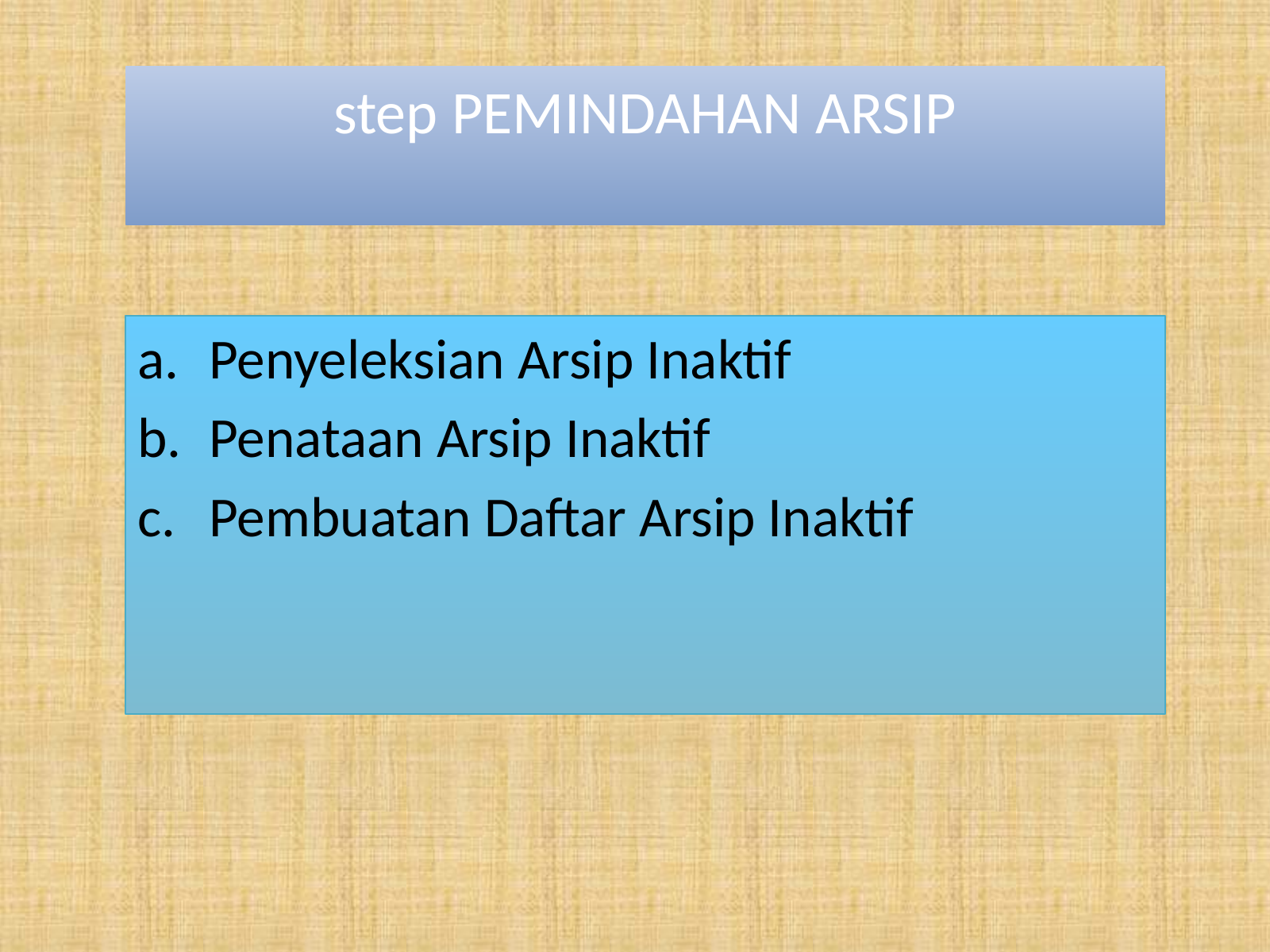

# step PEMINDAHAN ARSIP
Penyeleksian Arsip Inaktif
Penataan Arsip Inaktif
Pembuatan Daftar Arsip Inaktif